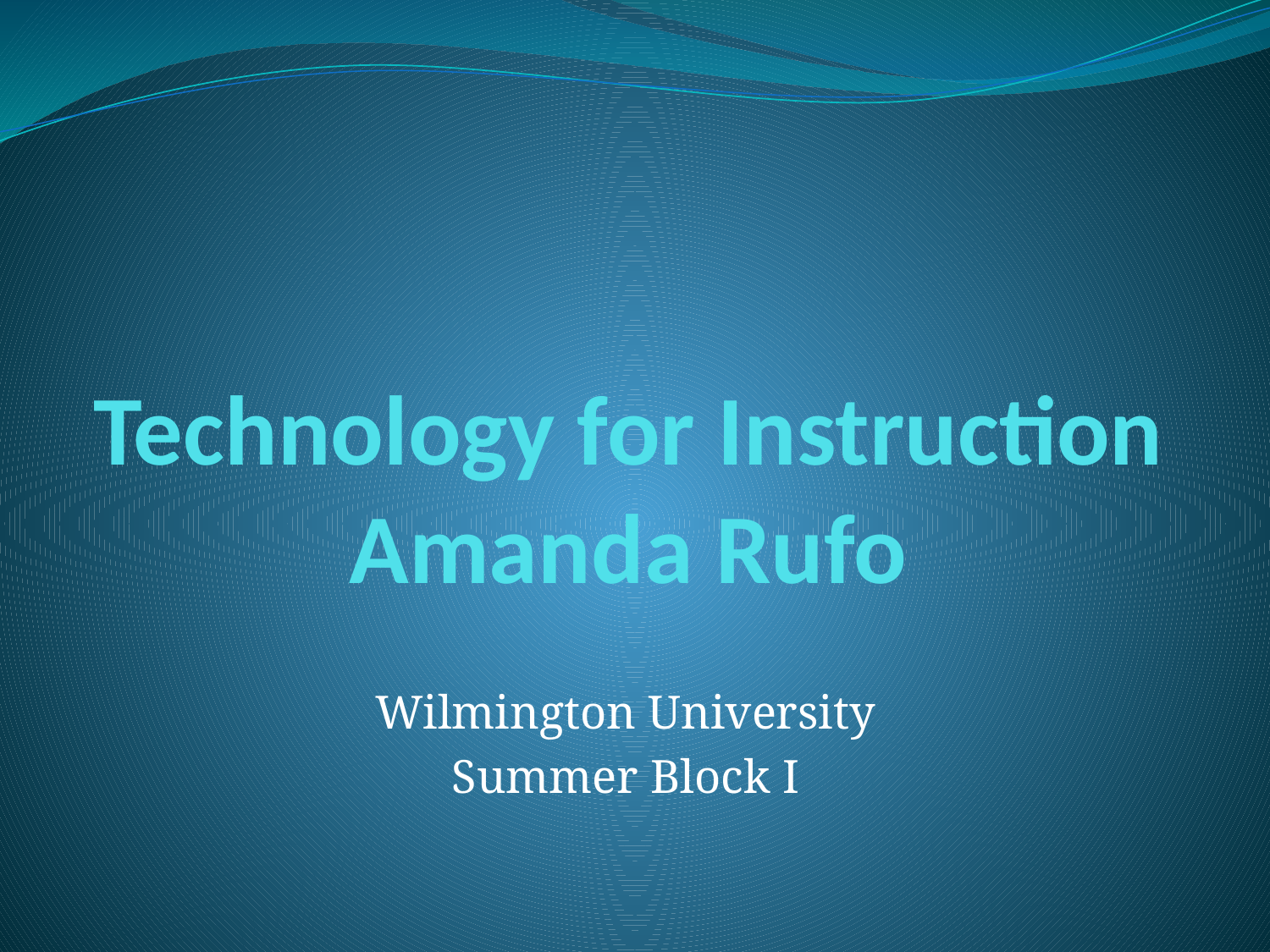

# Technology for Instruction Amanda Rufo
Wilmington University
Summer Block I